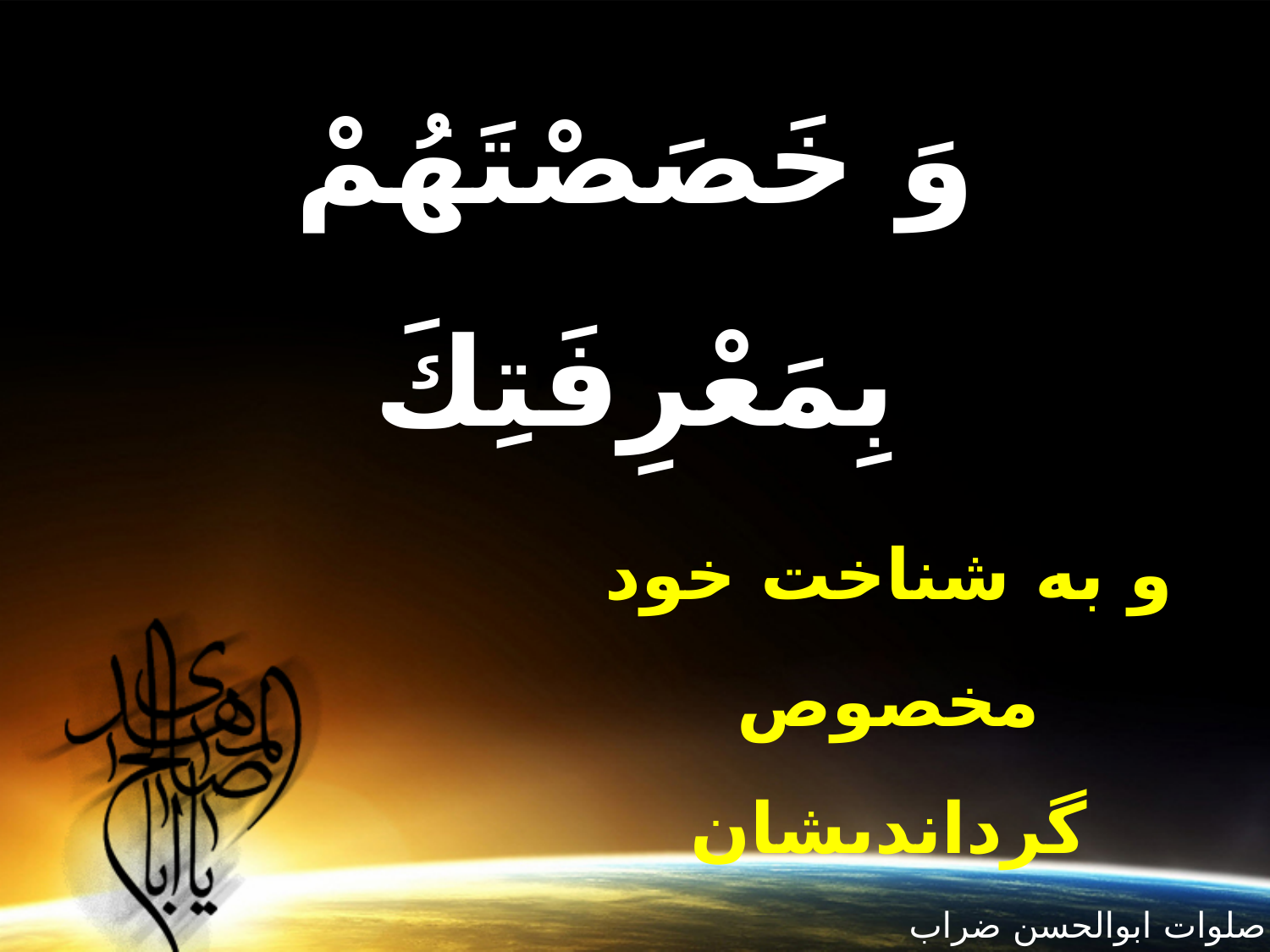

وَ خَصَصْتَهُمْ بِمَعْرِفَتِكَ
و به شناخت خود مخصوص گرداندى‏شان